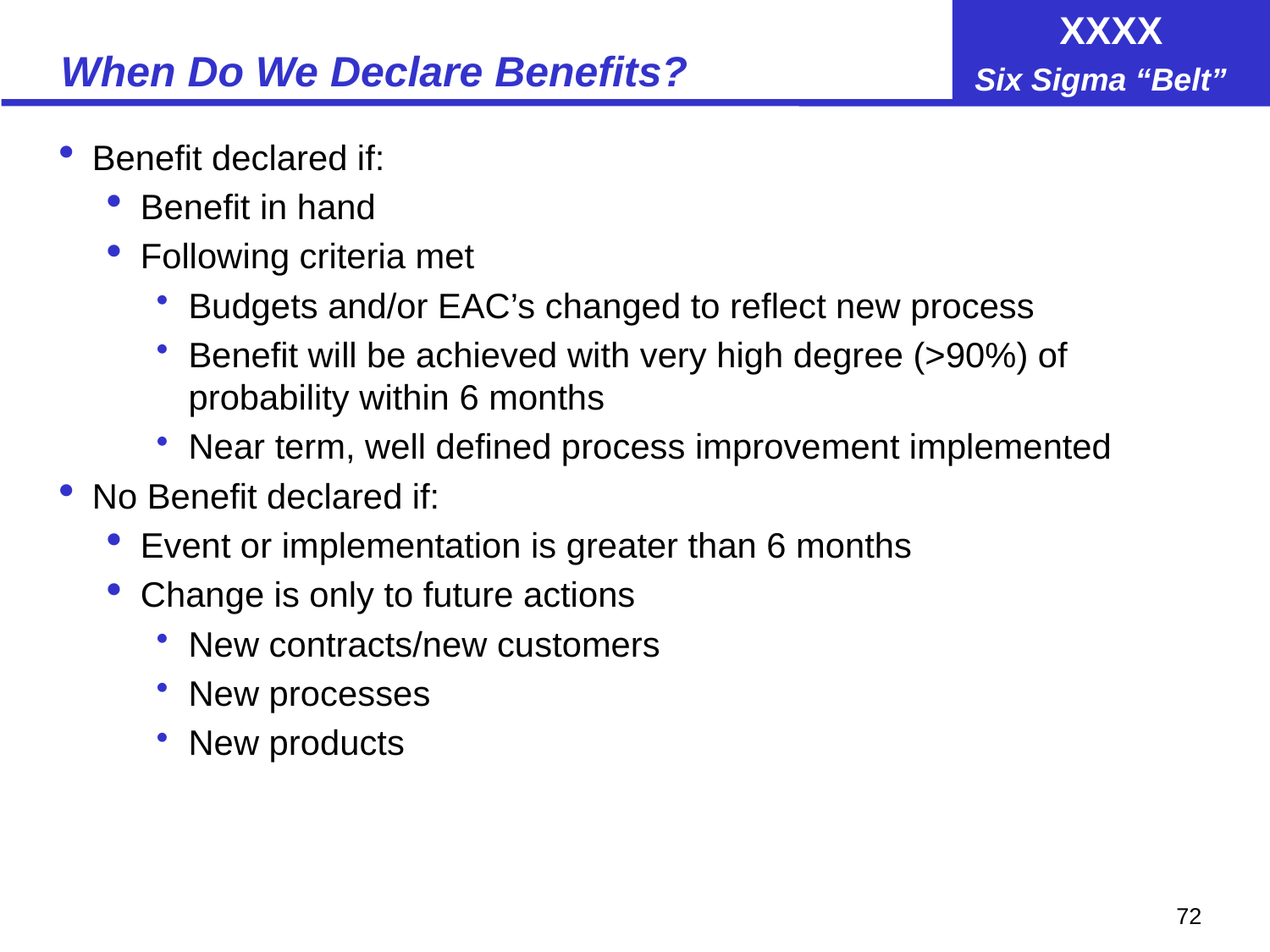

# When Do We Declare Benefits?
Benefit declared if:
Benefit in hand
Following criteria met
Budgets and/or EAC’s changed to reflect new process
Benefit will be achieved with very high degree (>90%) of probability within 6 months
Near term, well defined process improvement implemented
No Benefit declared if:
Event or implementation is greater than 6 months
Change is only to future actions
New contracts/new customers
New processes
New products